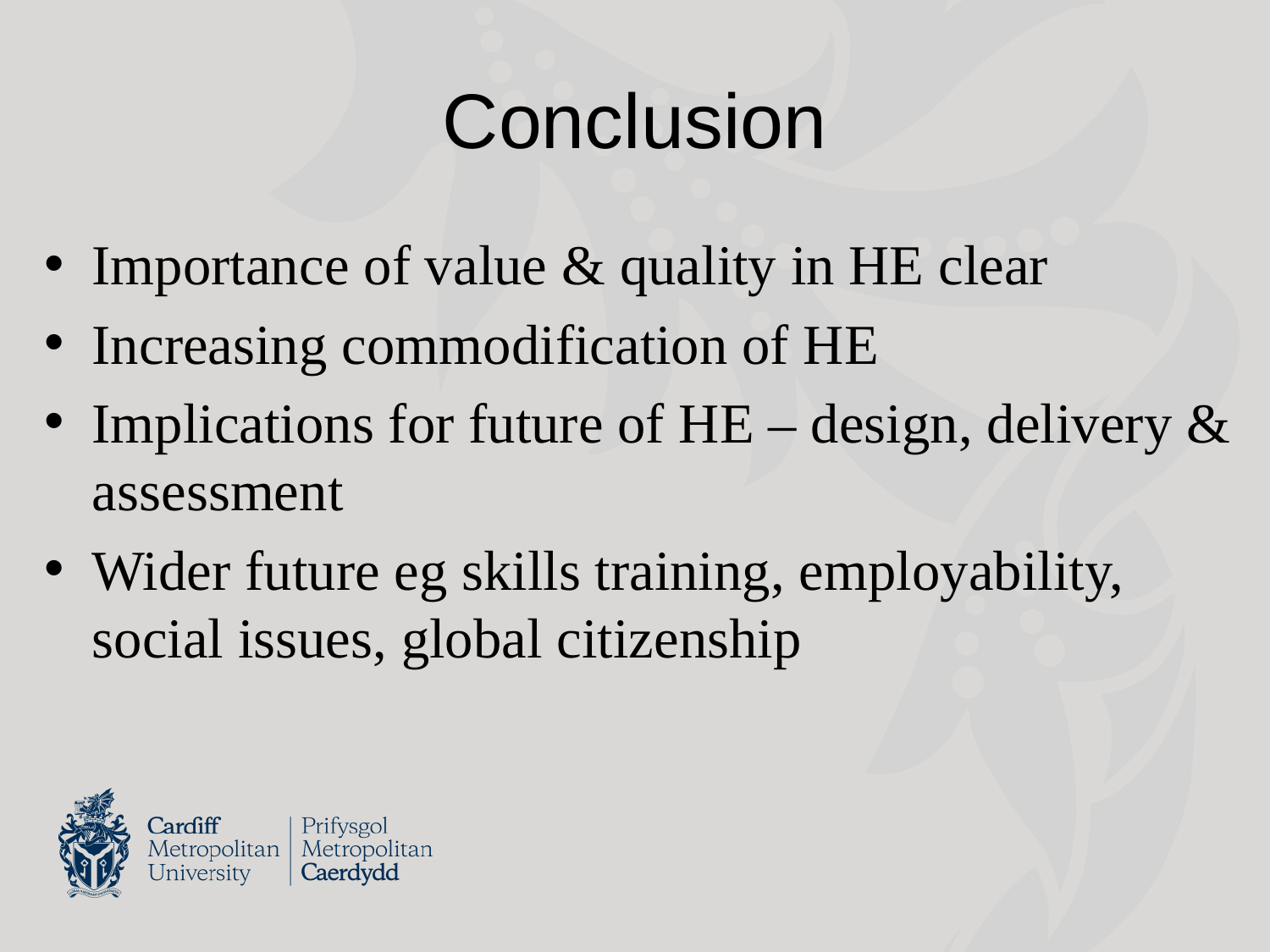

# Conclusion
Importance of value & quality in HE clear
Increasing commodification of HE
Implications for future of HE – design, delivery & assessment
Wider future eg skills training, employability, social issues, global citizenship